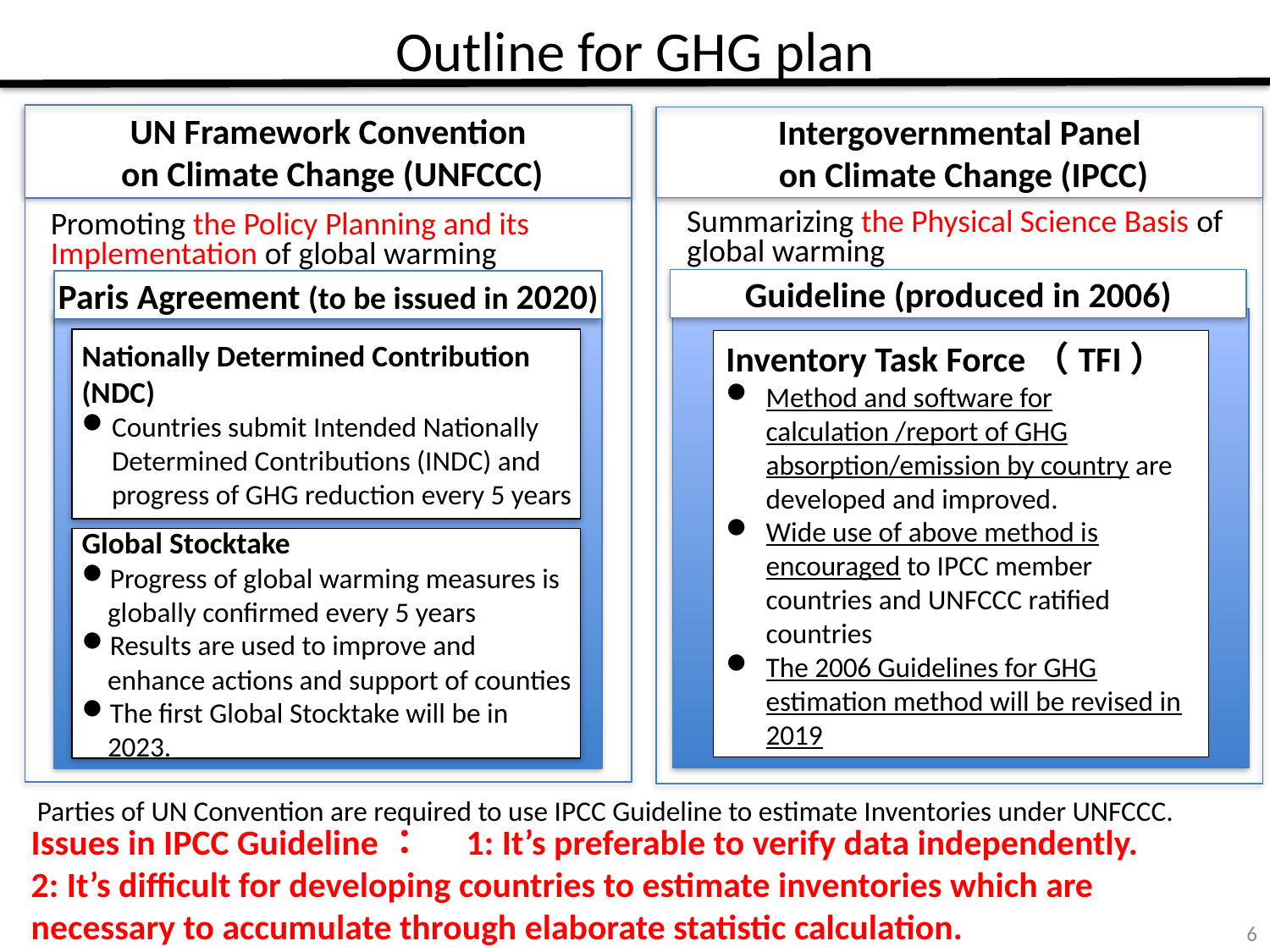

# Outline for GHG plan
UN Framework Convention
 on Climate Change (UNFCCC)

Intergovernmental Panel
 on Climate Change (IPCC)

Summarizing the Physical Science Basis of global warming
Promoting the Policy Planning and its Implementation of global warming
Guideline (produced in 2006)
Paris Agreement (to be issued in 2020)

Nationally Determined Contribution (NDC)
Countries submit Intended Nationally Determined Contributions (INDC) and progress of GHG reduction every 5 years
Inventory Task Force（TFI）
Method and software for calculation /report of GHG absorption/emission by country are developed and improved.
Wide use of above method is encouraged to IPCC member countries and UNFCCC ratified countries
The 2006 Guidelines for GHG estimation method will be revised in 2019
Global Stocktake
Progress of global warming measures is globally confirmed every 5 years
Results are used to improve and enhance actions and support of counties
The first Global Stocktake will be in 2023.
Parties of UN Convention are required to use IPCC Guideline to estimate Inventories under UNFCCC.
Issues in IPCC Guideline：　1: It’s preferable to verify data independently.
2: It’s difficult for developing countries to estimate inventories which are necessary to accumulate through elaborate statistic calculation.
6